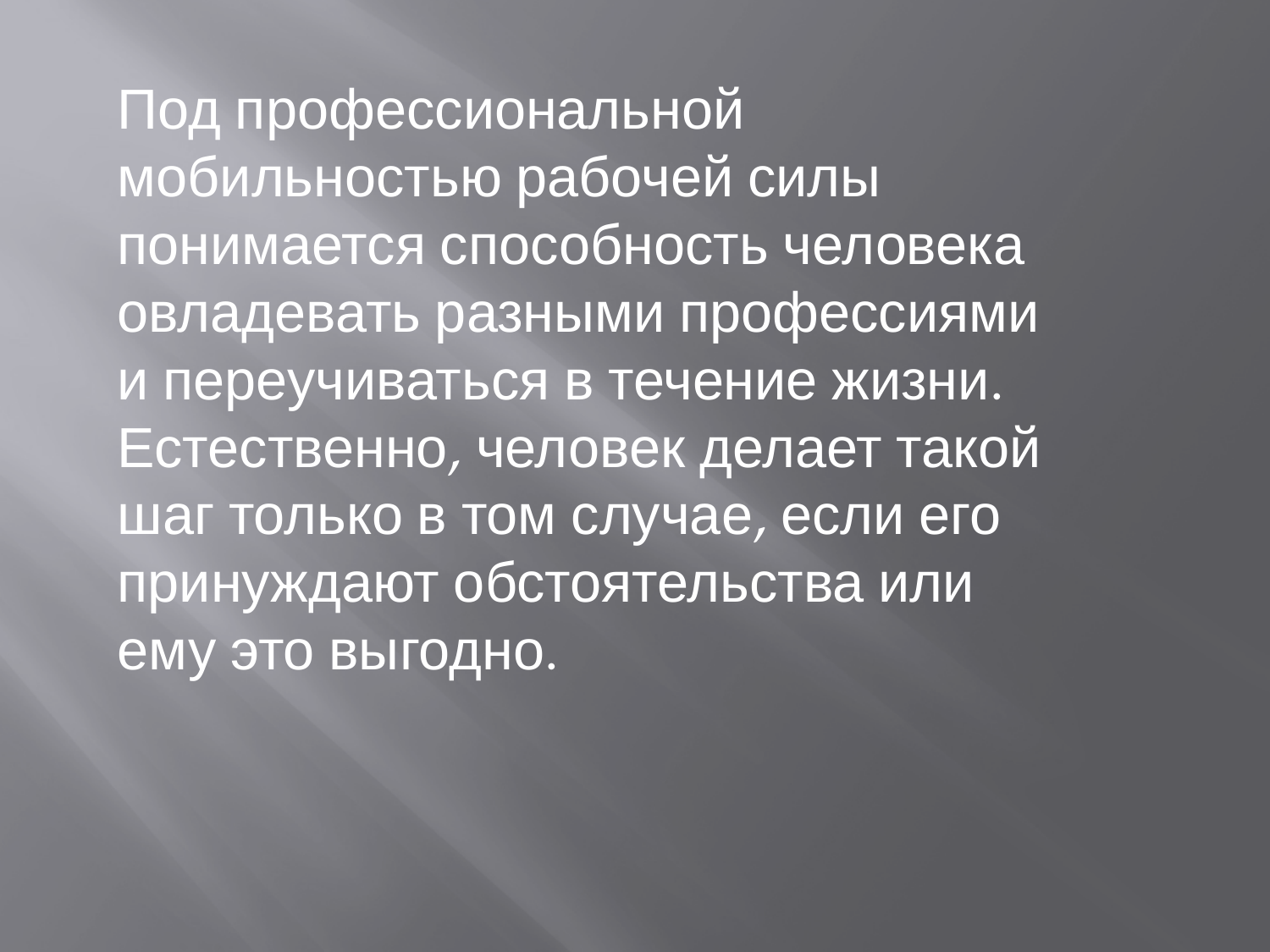

Под профессиональной мобильностью рабочей силы понимается способность человека овладевать разными профессиями и переучиваться в течение жизни. Естественно, человек делает такой шаг только в том случае, если его принуждают обстоятельства или ему это выгодно.